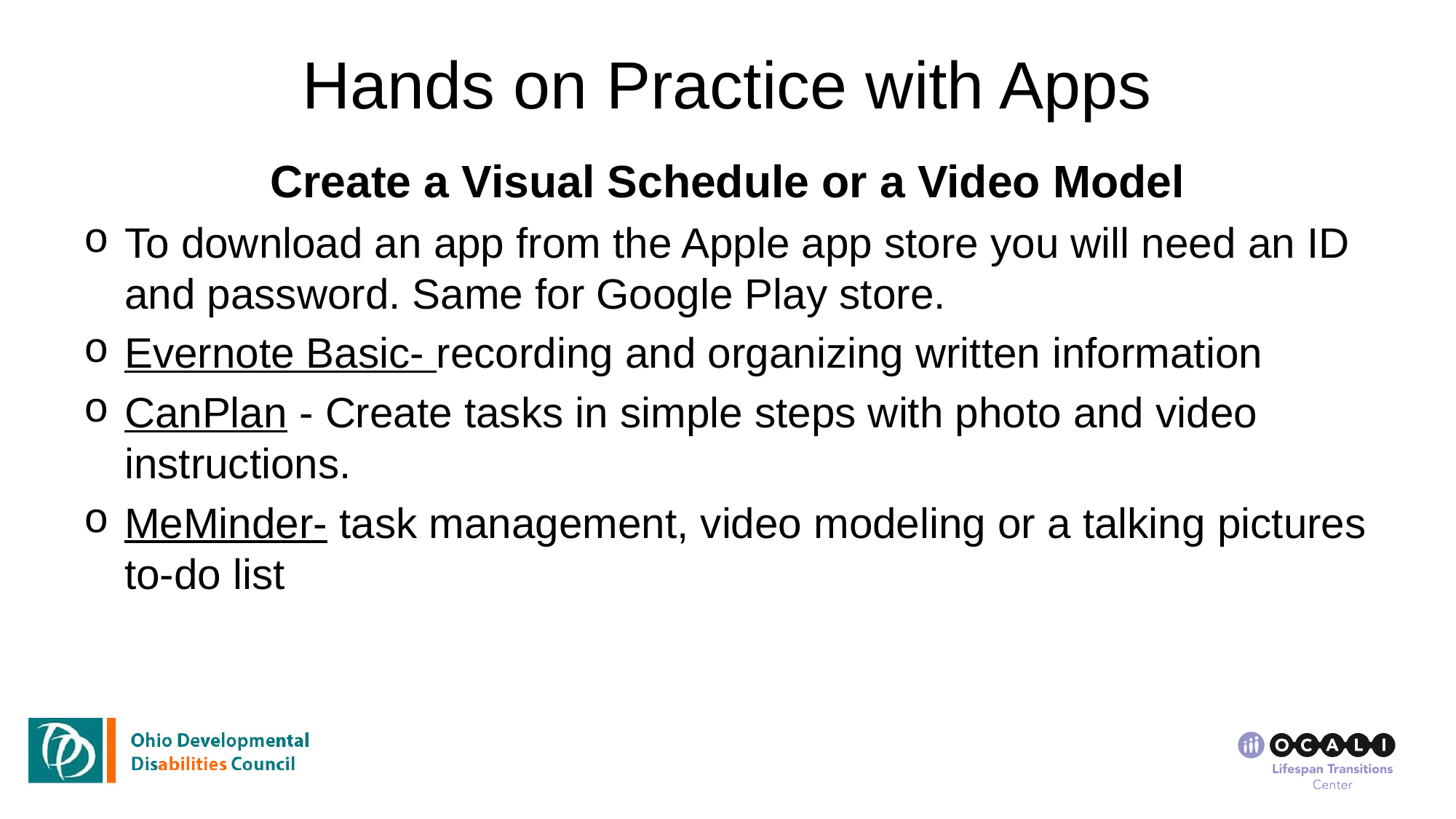

# Hands on Practice with Apps
Create a Visual Schedule or a Video Model
To download an app from the Apple app store you will need an ID and password. Same for Google Play store.
Evernote Basic- recording and organizing written information
CanPlan - Create tasks in simple steps with photo and video instructions.
MeMinder- task management, video modeling or a talking pictures to-do list